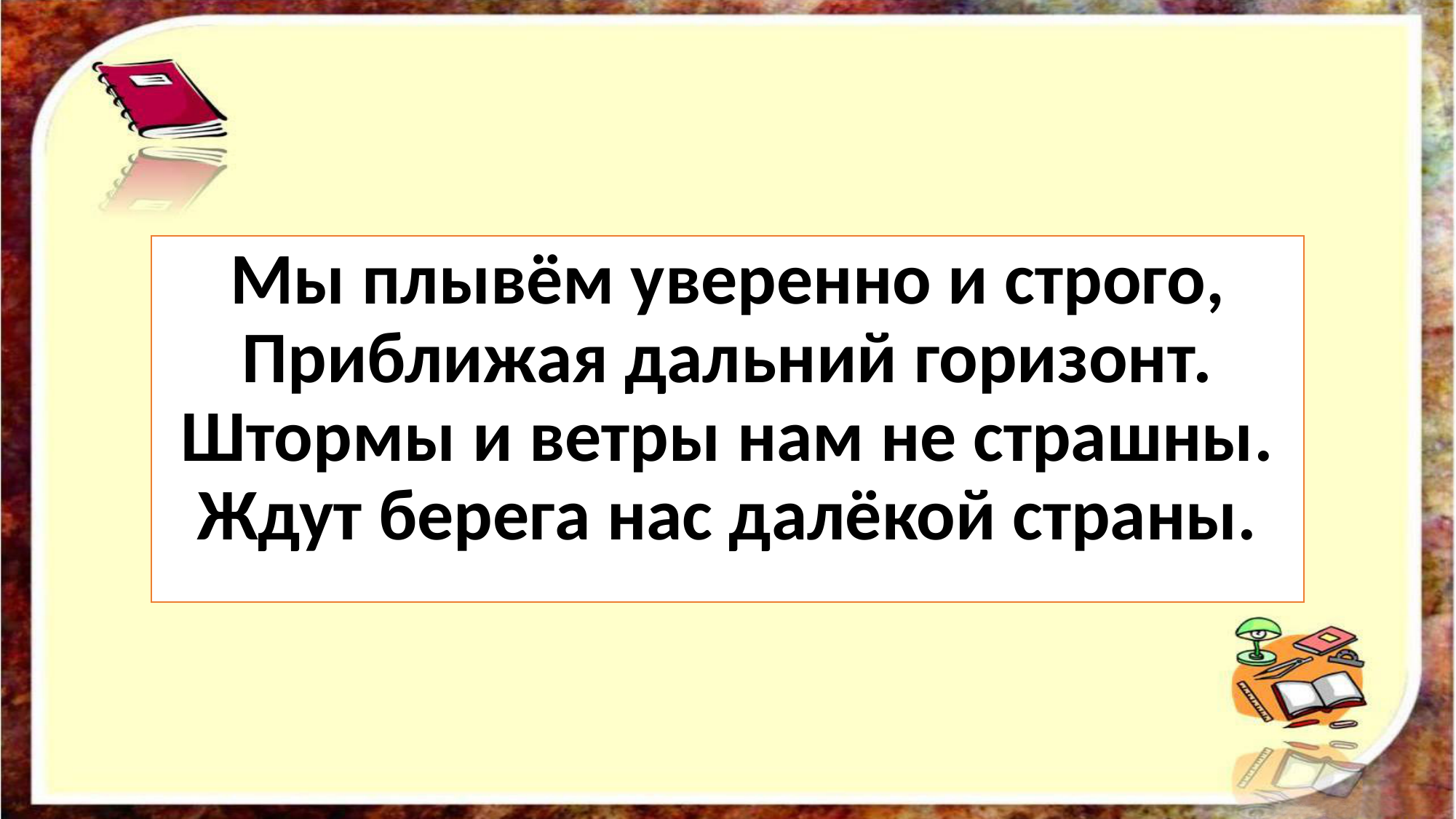

#
Мы плывём уверенно и строго,
Приближая дальний горизонт.
Штормы и ветры нам не страшны.
Ждут берега нас далёкой страны.